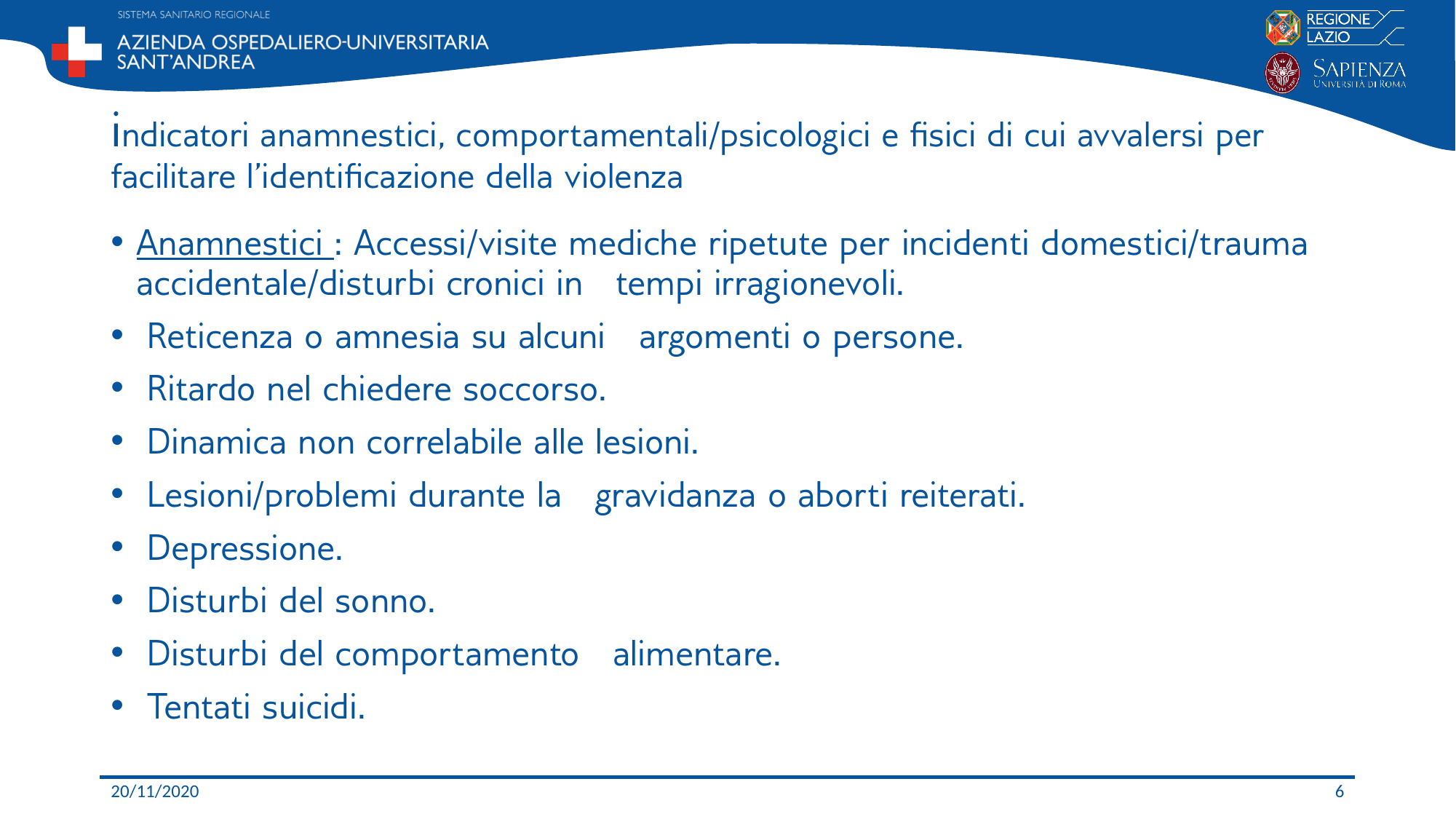

# indicatori anamnestici, comportamentali/psicologici e fisici di cui avvalersi per facilitare l’identificazione della violenza
Anamnestici : Accessi/visite mediche ripetute per incidenti domestici/trauma  accidentale/disturbi cronici in   tempi irragionevoli.
 Reticenza o amnesia su alcuni   argomenti o persone.
 Ritardo nel chiedere soccorso.
 Dinamica non correlabile alle lesioni.
 Lesioni/problemi durante la   gravidanza o aborti reiterati.
 Depressione.
 Disturbi del sonno.
 Disturbi del comportamento   alimentare.
 Tentati suicidi.

20/11/2020

6